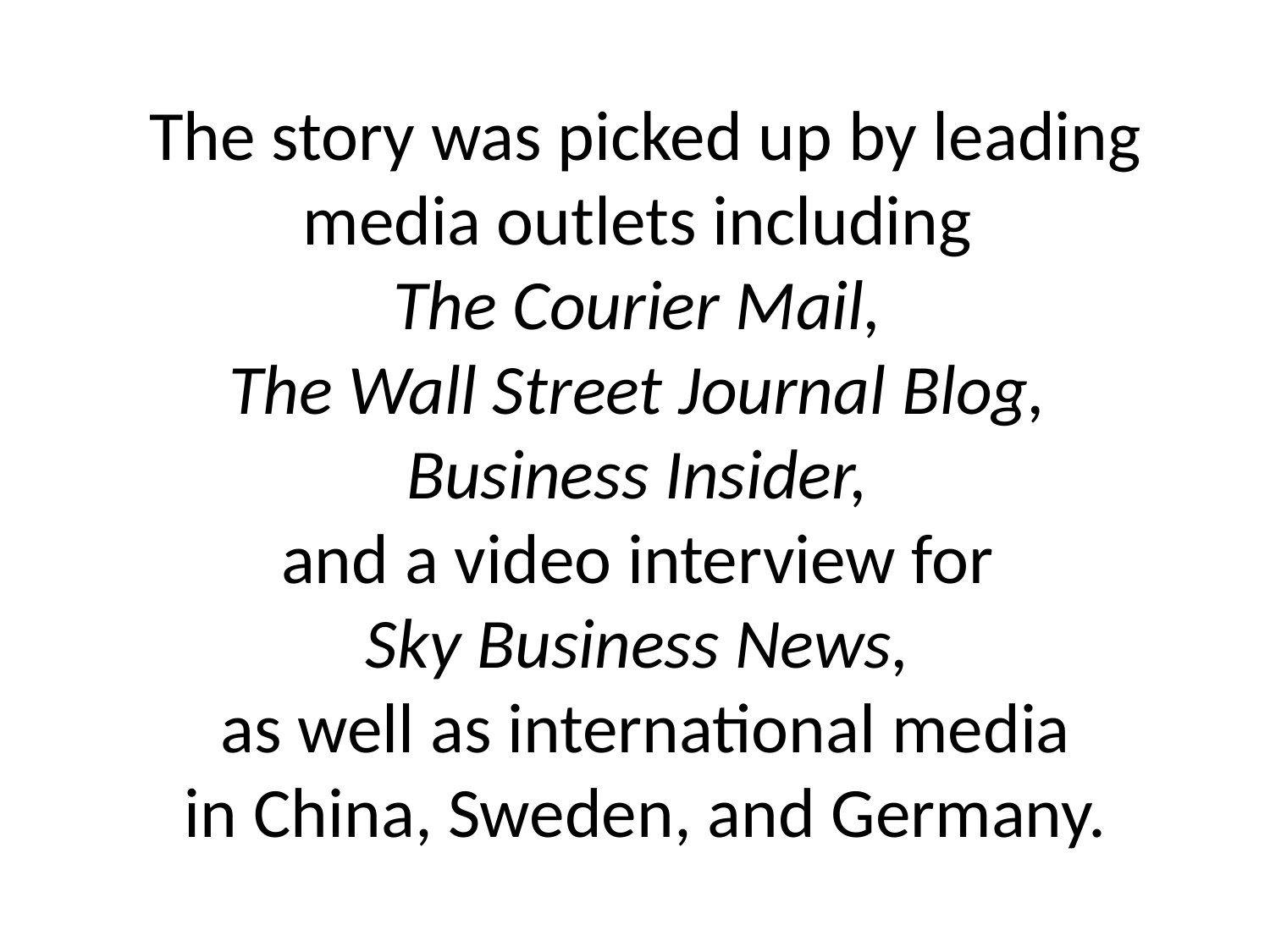

The story was picked up by leading media outlets including
The Courier Mail,
The Wall Street Journal Blog,
Business Insider,
and a video interview for
Sky Business News,
as well as international media
in China, Sweden, and Germany.